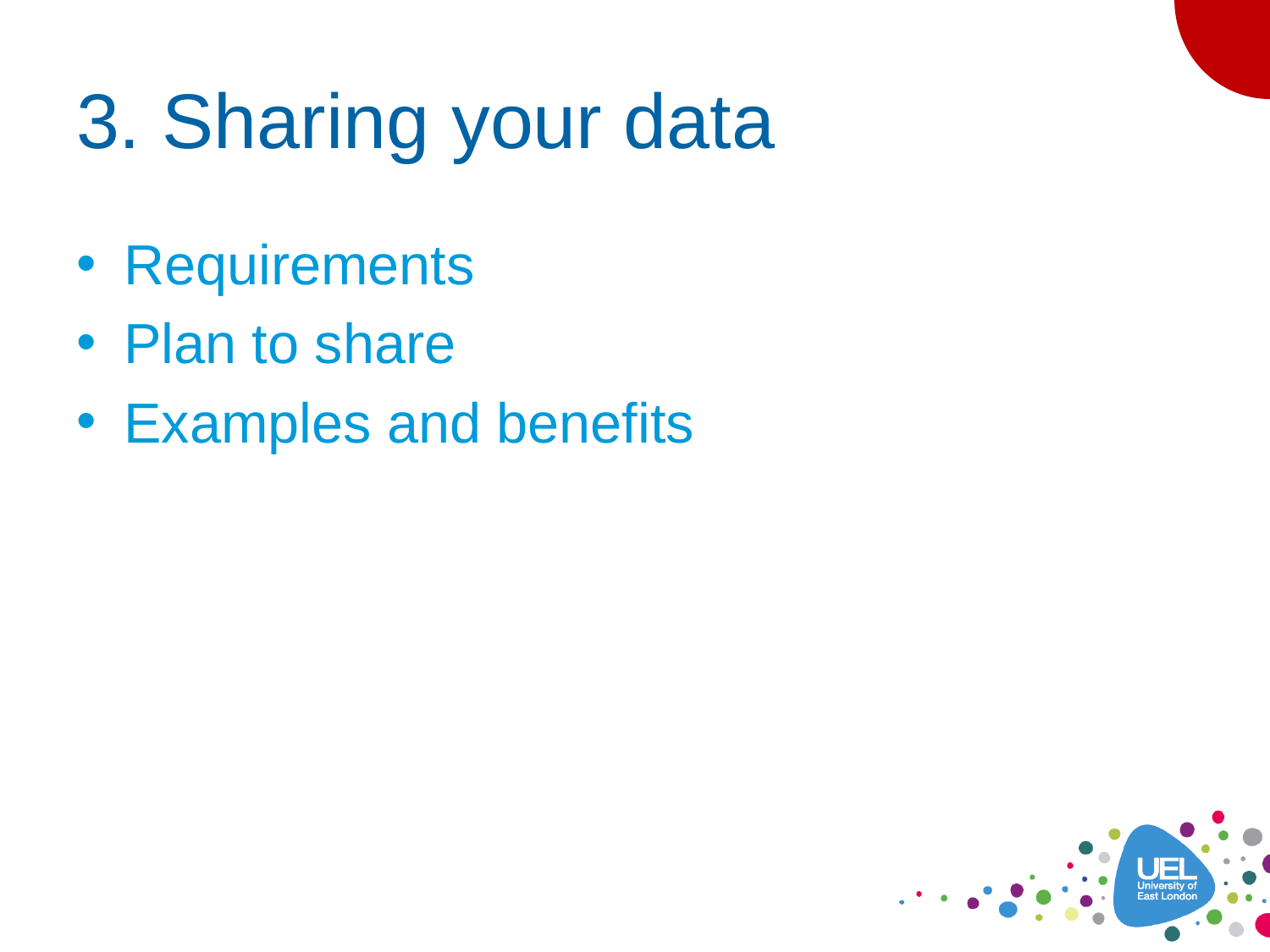

# 3. Sharing your data
Requirements
Plan to share
Examples and benefits